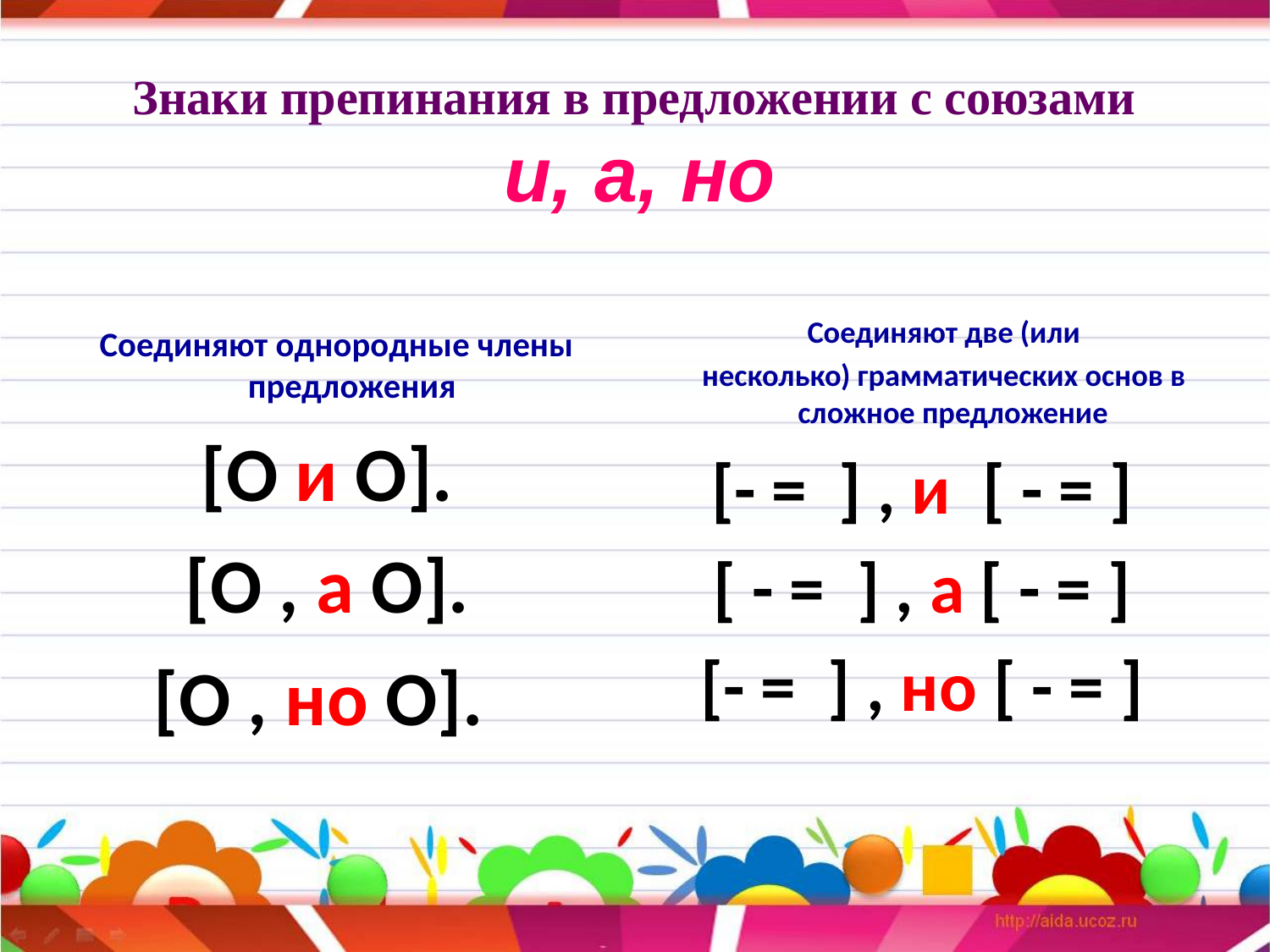

Знаки препинания в предложении с союзами
и, а, но

    Соединяют две (или
    несколько) грамматических основ в сложное предложение
[- =  ] , и  [ - = ]
[ - =  ] , а [ - = ]
[- =  ] , но [ - = ]

    Соединяют однородные члены предложения
[О и О].
[О , а О].
[О , но О].